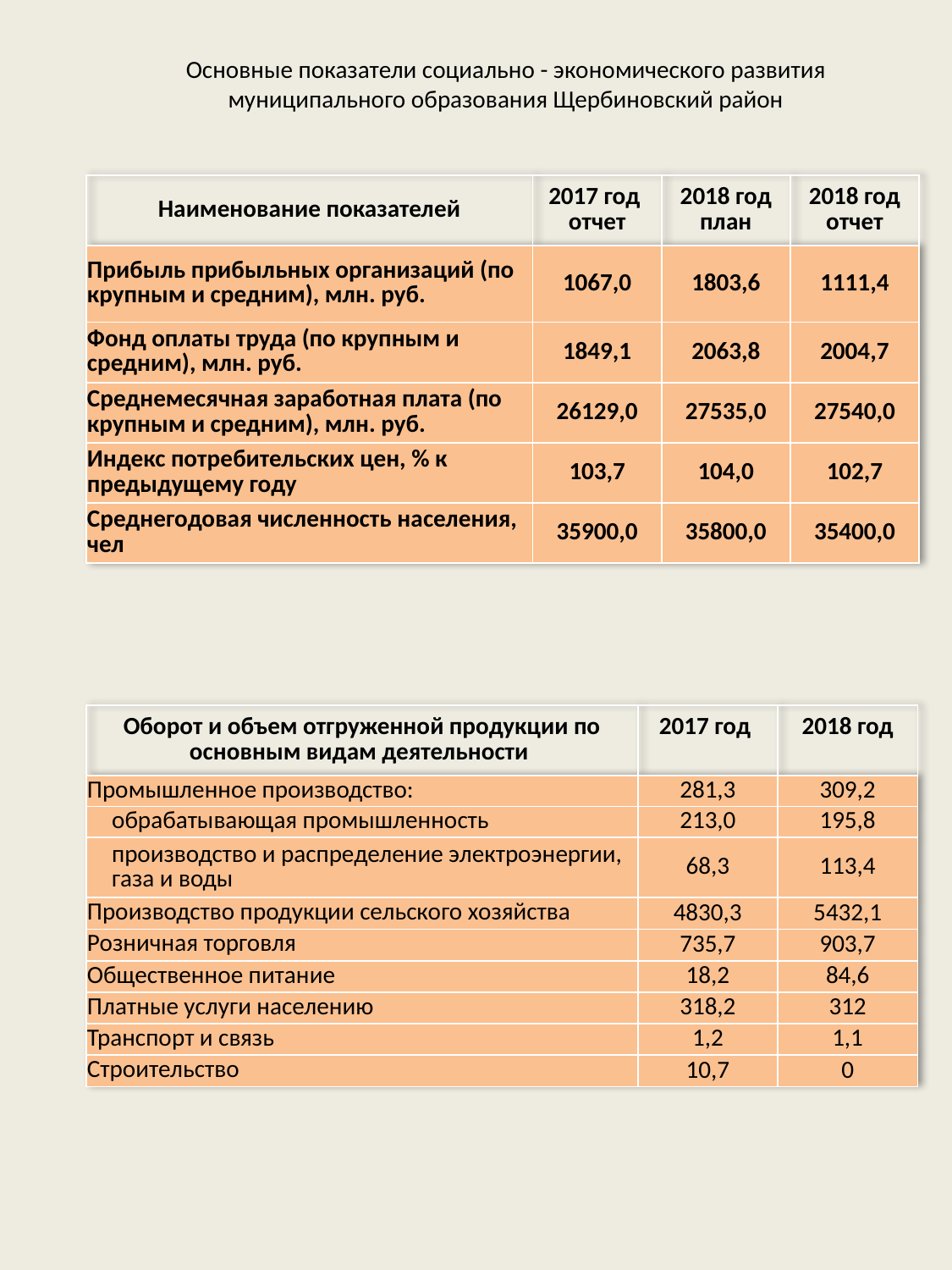

Основные показатели социально - экономического развития муниципального образования Щербиновский район
| Наименование показателей | 2017 год отчет | 2018 год план | 2018 год отчет |
| --- | --- | --- | --- |
| Прибыль прибыльных организаций (по крупным и средним), млн. руб. | 1067,0 | 1803,6 | 1111,4 |
| Фонд оплаты труда (по крупным и средним), млн. руб. | 1849,1 | 2063,8 | 2004,7 |
| Среднемесячная заработная плата (по крупным и средним), млн. руб. | 26129,0 | 27535,0 | 27540,0 |
| Индекс потребительских цен, % к предыдущему году | 103,7 | 104,0 | 102,7 |
| Среднегодовая численность населения, чел | 35900,0 | 35800,0 | 35400,0 |
| Оборот и объем отгруженной продукции по основным видам деятельности | 2017 год | 2018 год |
| --- | --- | --- |
| Промышленное производство: | 281,3 | 309,2 |
| обрабатывающая промышленность | 213,0 | 195,8 |
| производство и распределение электроэнергии, газа и воды | 68,3 | 113,4 |
| Производство продукции сельского хозяйства | 4830,3 | 5432,1 |
| Розничная торговля | 735,7 | 903,7 |
| Общественное питание | 18,2 | 84,6 |
| Платные услуги населению | 318,2 | 312 |
| Транспорт и связь | 1,2 | 1,1 |
| Строительство | 10,7 | 0 |